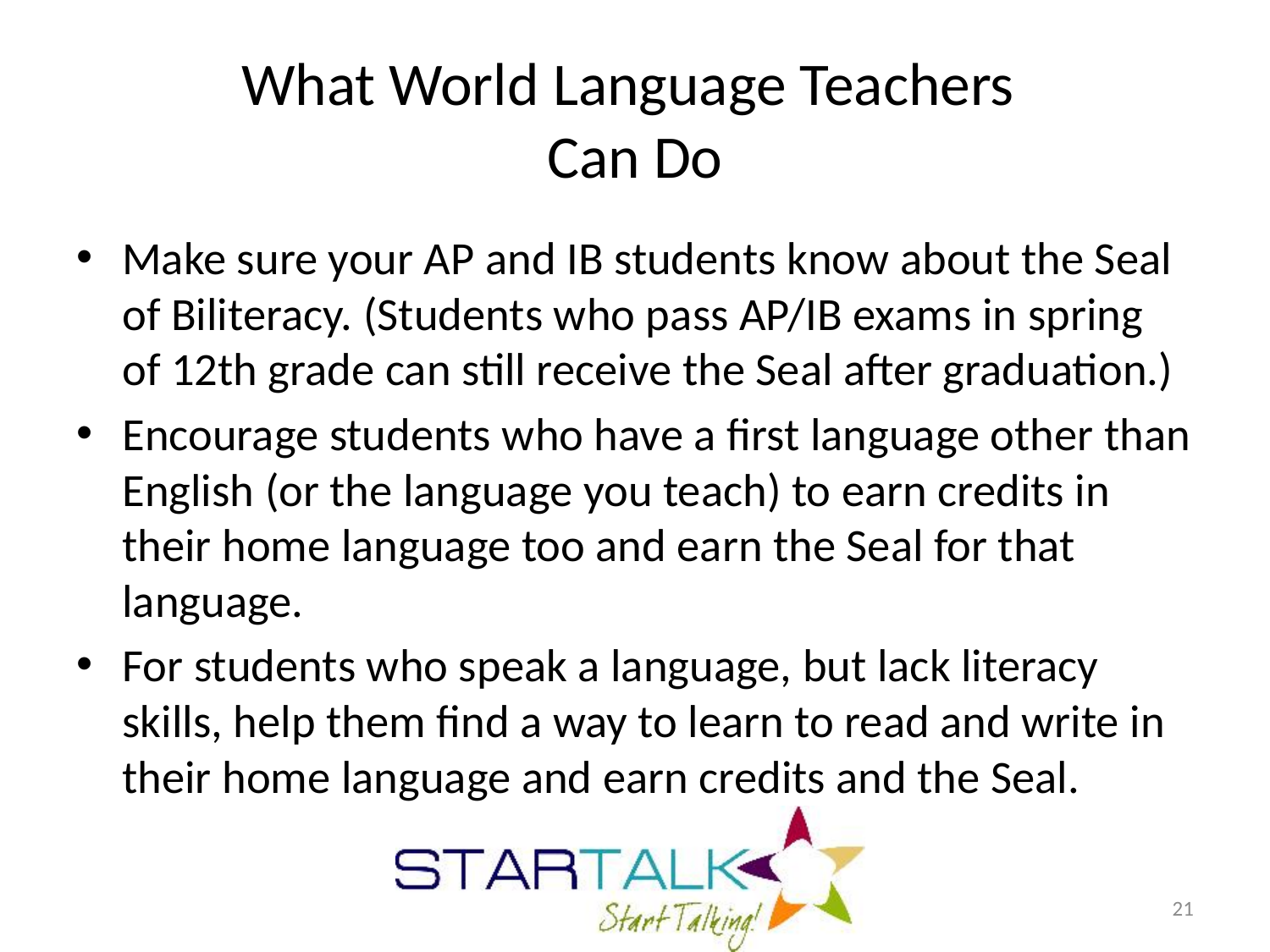

# What World Language Teachers Can Do
Make sure your AP and IB students know about the Seal of Biliteracy. (Students who pass AP/IB exams in spring of 12th grade can still receive the Seal after graduation.)
Encourage students who have a first language other than English (or the language you teach) to earn credits in their home language too and earn the Seal for that language.
For students who speak a language, but lack literacy skills, help them find a way to learn to read and write in their home language and earn credits and the Seal.

21